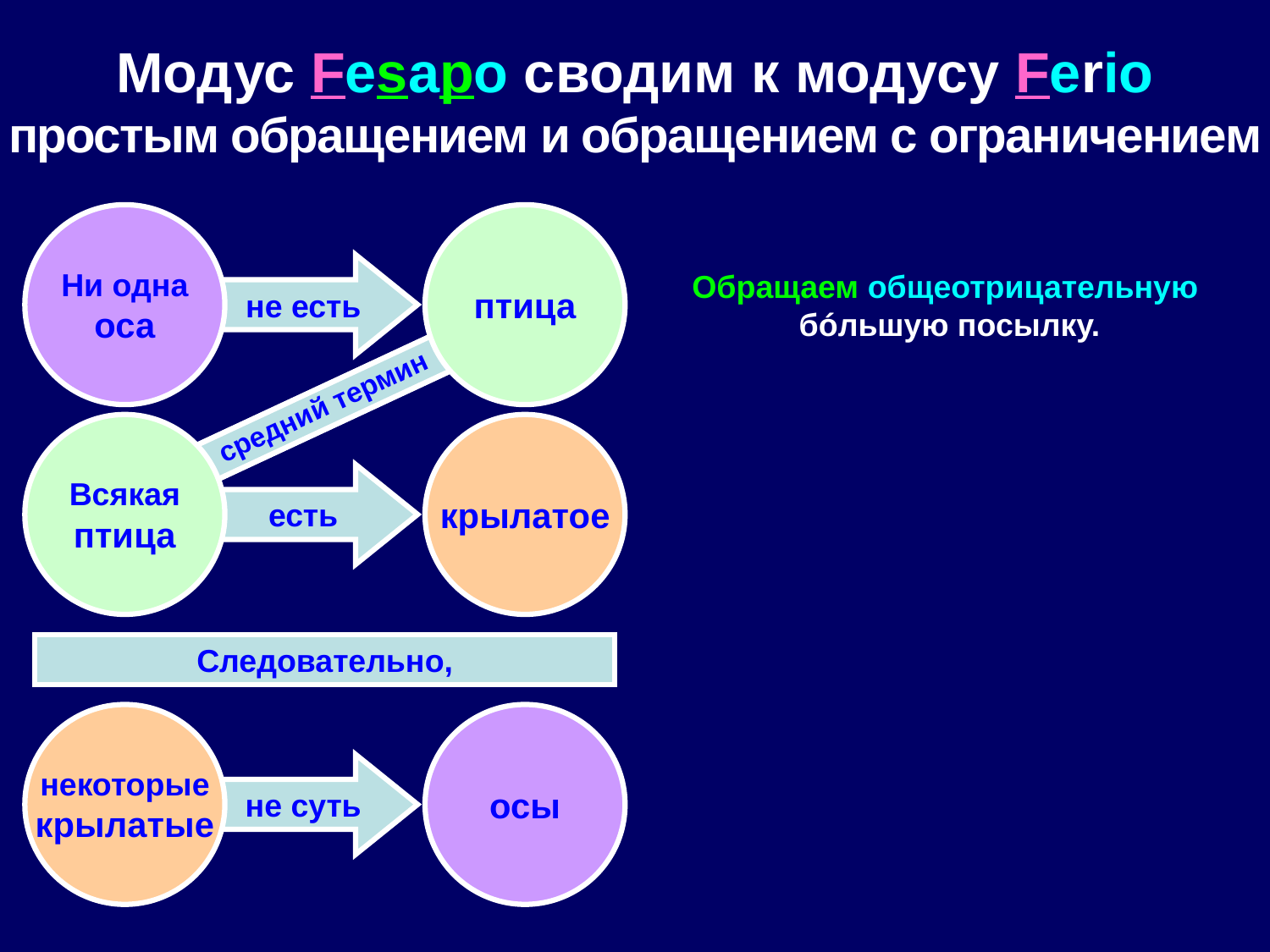

Модус Fesapo сводим к модусу Ferio
простым обращением и обращением с ограничением
Ни одна
оса
птица
Обращаем общеотрицательную
бóльшую посылку.
не есть
не есть
 средний термин
Всякая
птица
крылатое
есть
Следовательно,
некоторые
крылатые
осы
не суть